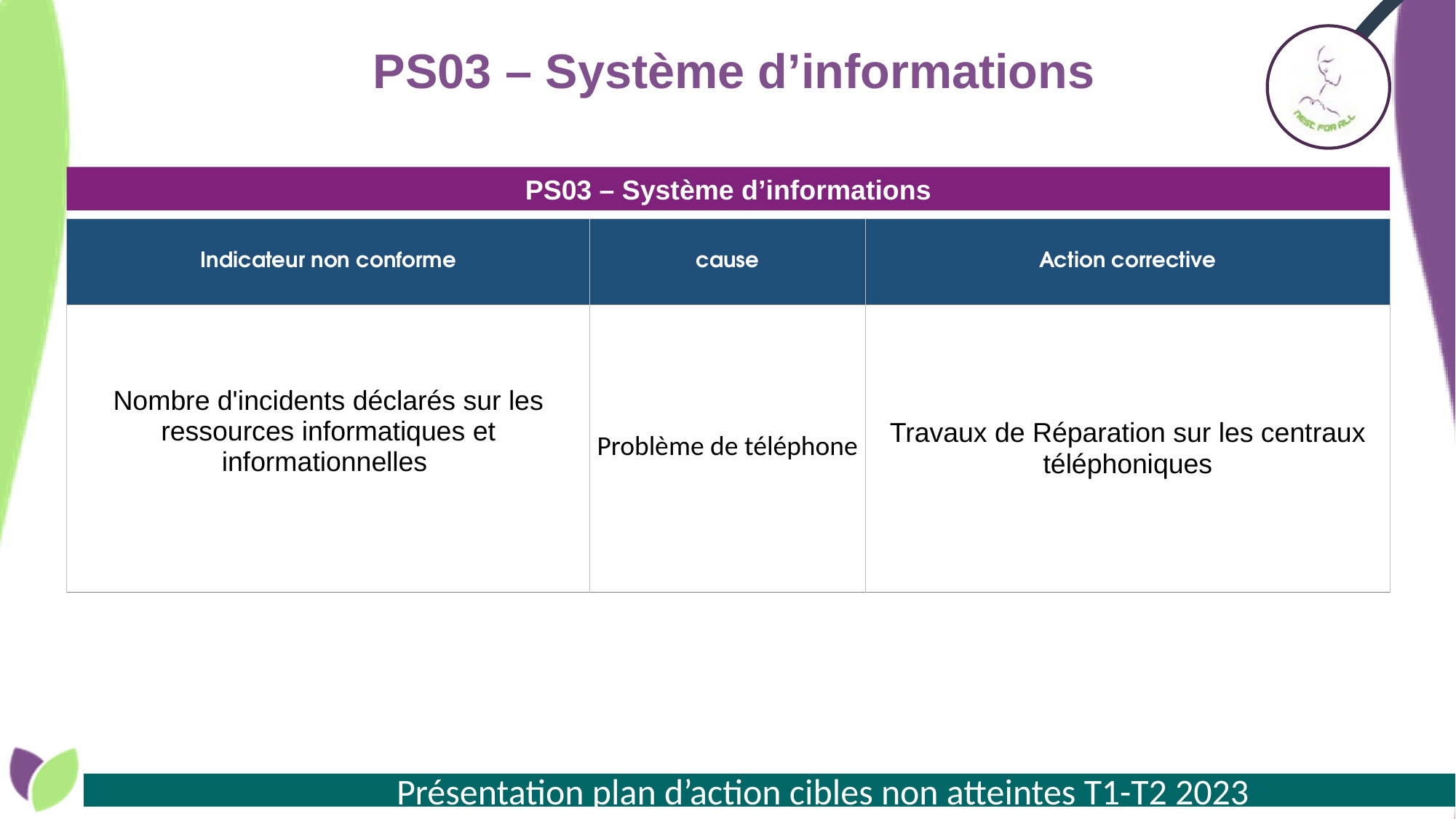

# PS03 – Système d’informations
Cause
Action corrective

PS03 – Système d’informations
| Indicateur non conforme | cause | Action corrective |
| --- | --- | --- |
| Nombre d'incidents déclarés sur les ressources informatiques et informationnelles | Problème de téléphone | Travaux de Réparation sur les centraux téléphoniques |
 Présentation plan d’action cibles non atteintes T1-T2 2023